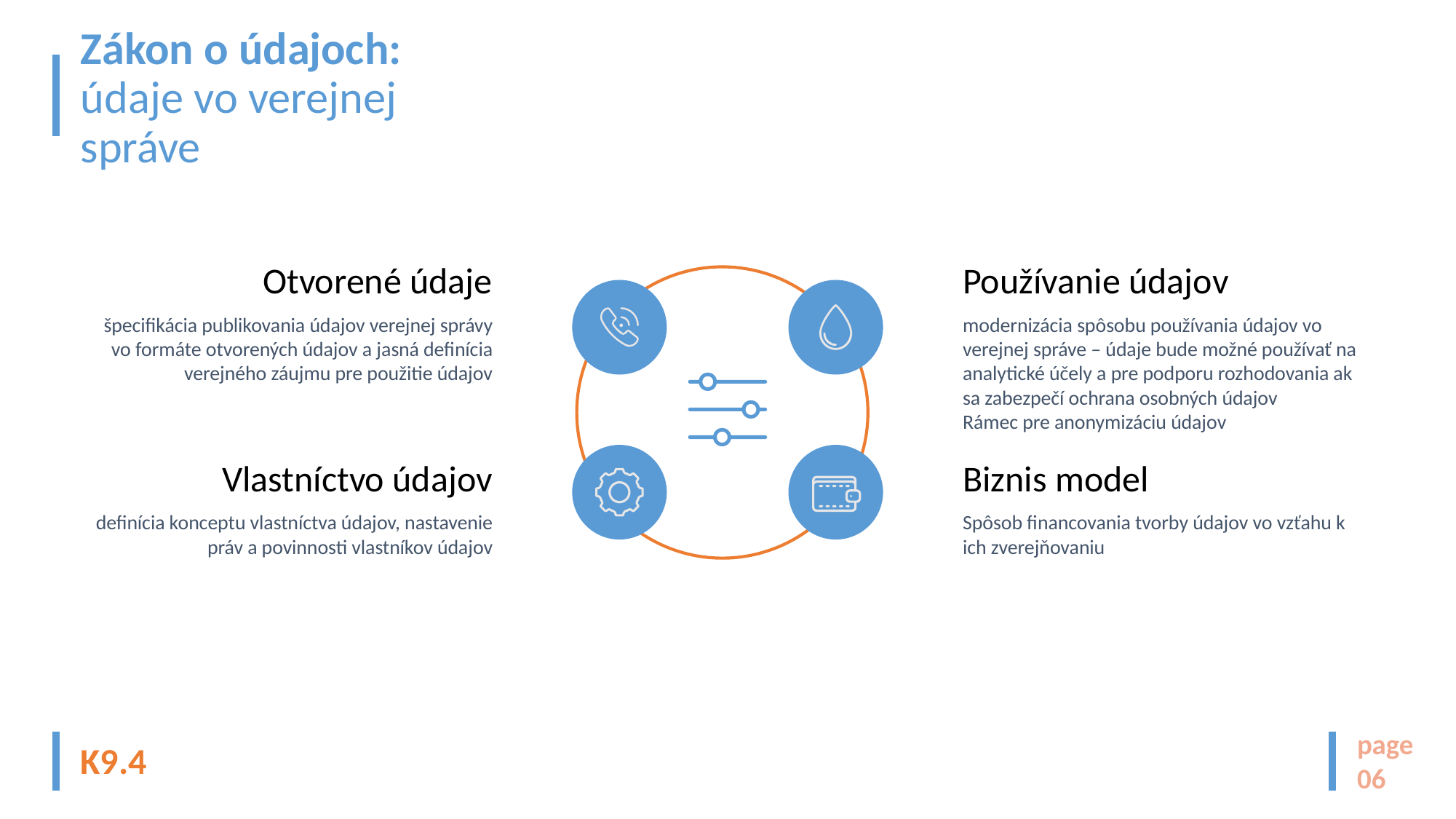

# Zákon o údajoch: údaje vo verejnej správe
Používanie údajov
modernizácia spôsobu používania údajov vo verejnej správe – údaje bude možné používať na analytické účely a pre podporu rozhodovania ak sa zabezpečí ochrana osobných údajov
Rámec pre anonymizáciu údajov
Otvorené údaje
špecifikácia publikovania údajov verejnej správy vo formáte otvorených údajov a jasná definícia verejného záujmu pre použitie údajov

Vlastníctvo údajov
definícia konceptu vlastníctva údajov, nastavenie práv a povinnosti vlastníkov údajov
Biznis model
Spôsob financovania tvorby údajov vo vzťahu k ich zverejňovaniu
page
06